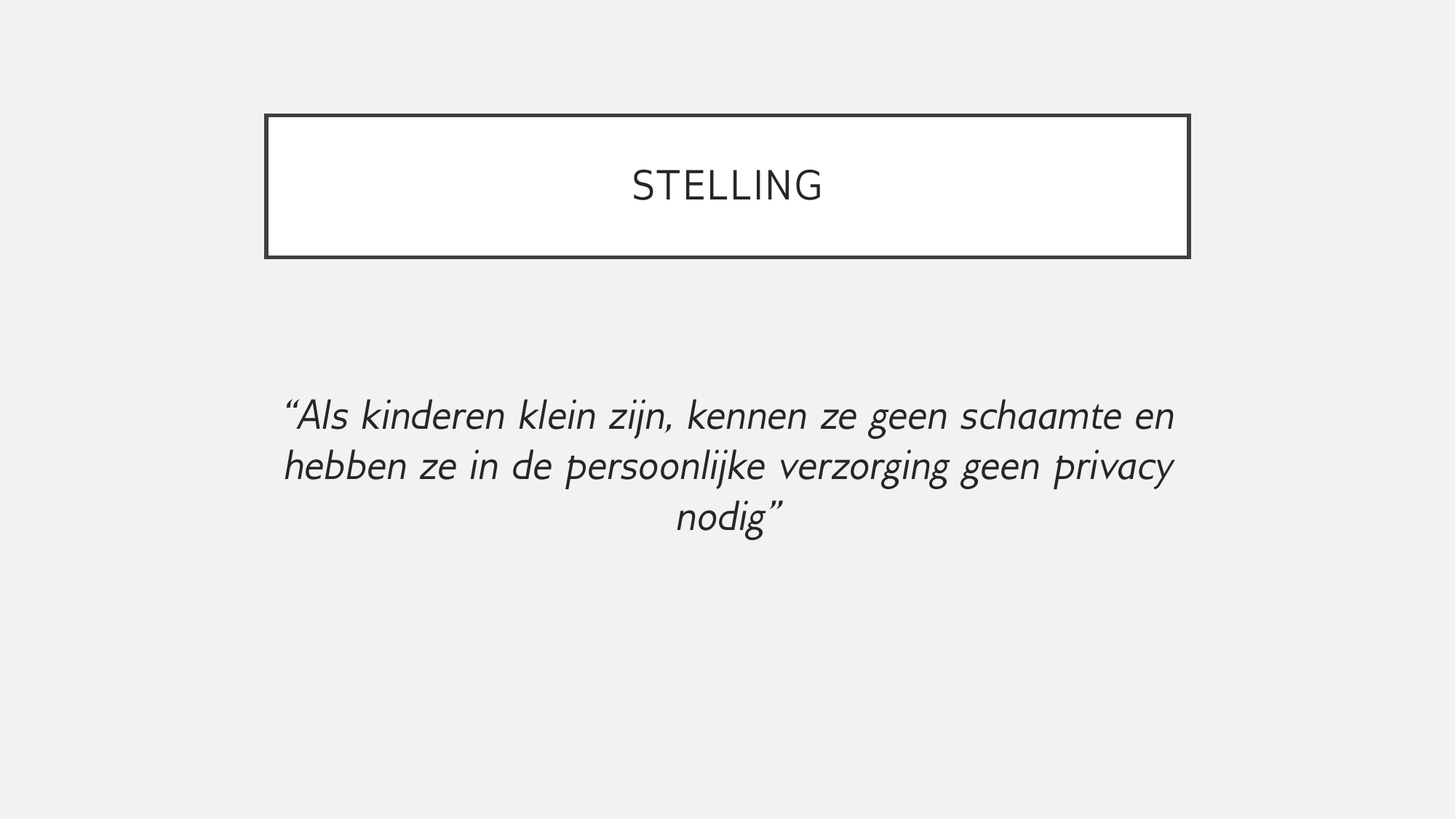

# stelling

“Als kinderen klein zijn, kennen ze geen schaamte en hebben ze in de persoonlijke verzorging geen privacy nodig”